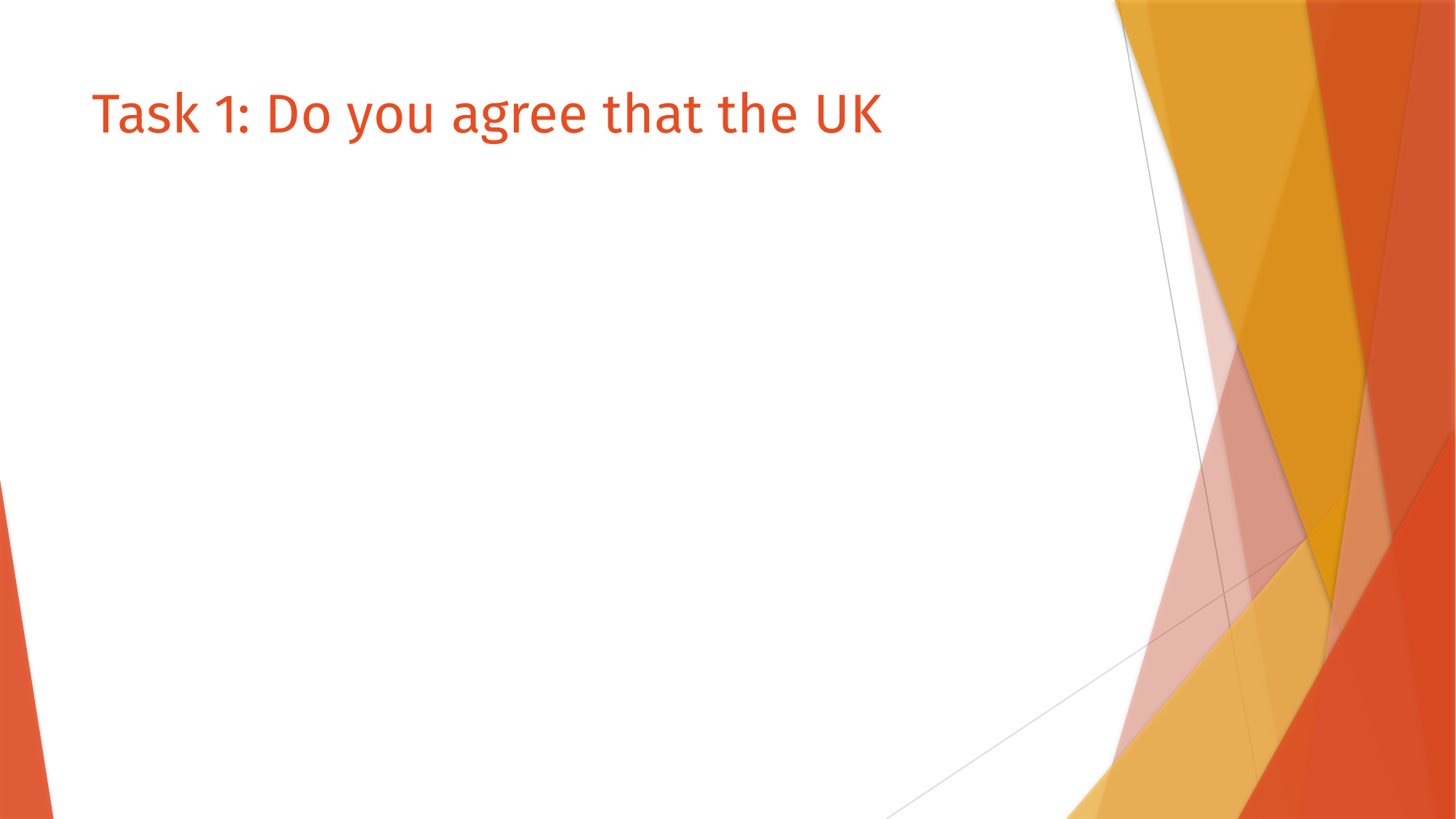

# Task 1: Do you agree that the UK